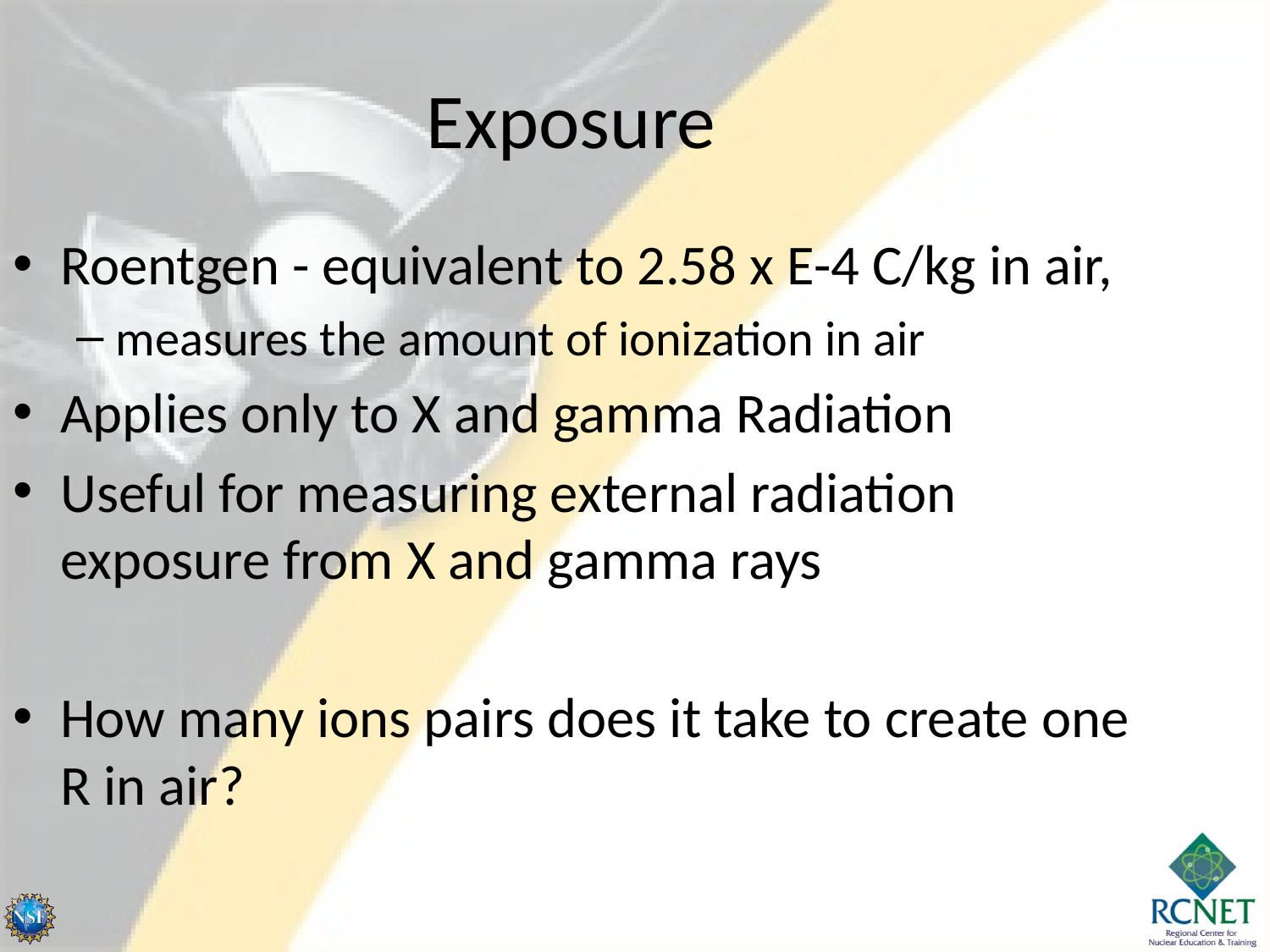

Exposure
Roentgen - equivalent to 2.58 x E-4 C/kg in air,
measures the amount of ionization in air
Applies only to X and gamma Radiation
Useful for measuring external radiation exposure from X and gamma rays

How many ions pairs does it take to create one R in air?